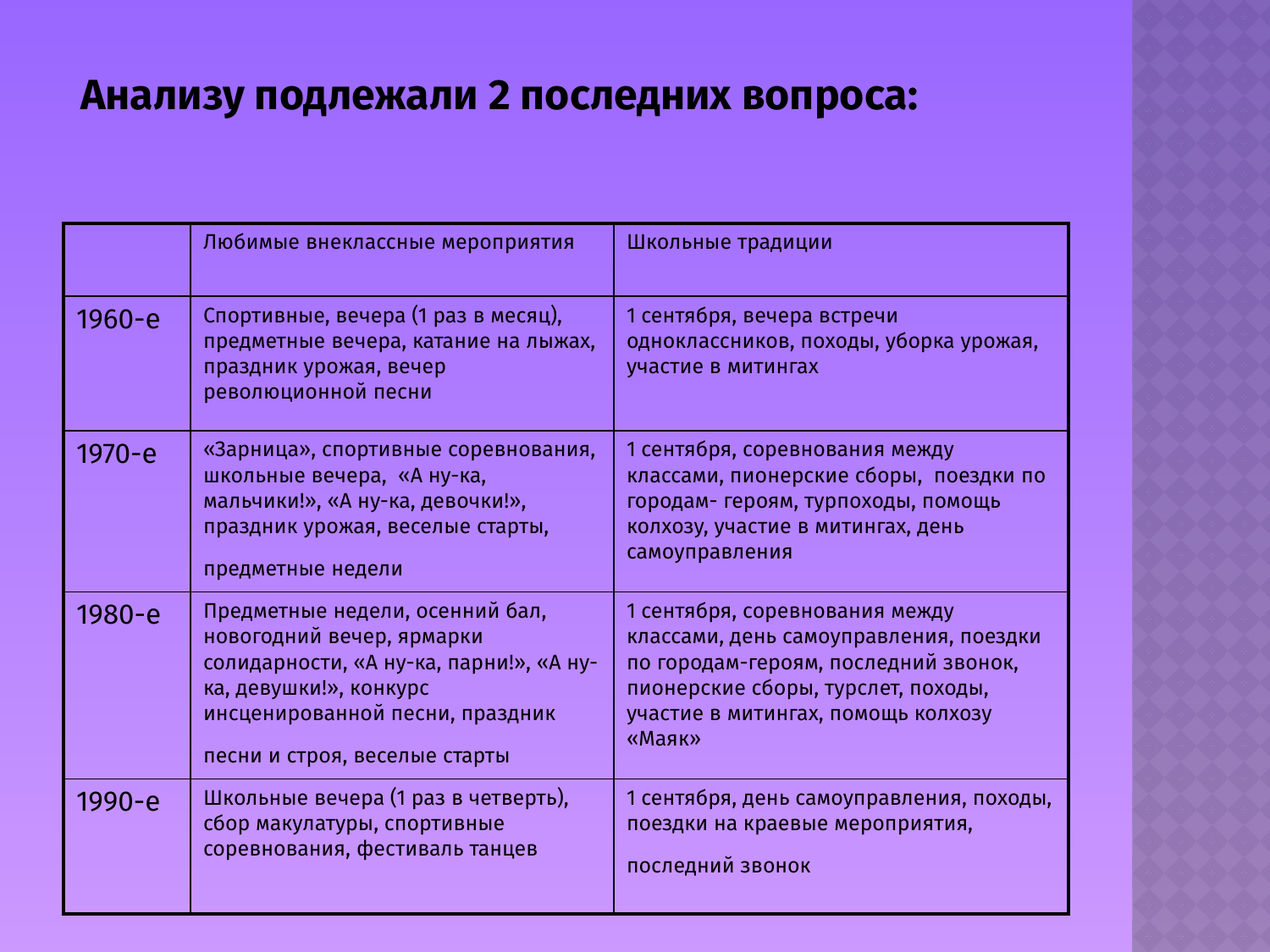

# Анализу подлежали 2 последних вопроса:
|  | Любимые внеклассные мероприятия | Школьные традиции |
| --- | --- | --- |
| 1960-е | Спортивные, вечера (1 раз в месяц), предметные вечера, катание на лыжах, праздник урожая, вечер революционной песни | 1 сентября, вечера встречи одноклассников, походы, уборка урожая, участие в митингах |
| 1970-е | «Зарница», спортивные соревнования, школьные вечера, «А ну-ка, мальчики!», «А ну-ка, девочки!», праздник урожая, веселые старты, предметные недели | 1 сентября, соревнования между классами, пионерские сборы, поездки по городам- героям, турпоходы, помощь колхозу, участие в митингах, день самоуправления |
| 1980-е | Предметные недели, осенний бал, новогодний вечер, ярмарки солидарности, «А ну-ка, парни!», «А ну-ка, девушки!», конкурс инсценированной песни, праздник песни и строя, веселые старты | 1 сентября, соревнования между классами, день самоуправления, поездки по городам-героям, последний звонок, пионерские сборы, турслет, походы, участие в митингах, помощь колхозу «Маяк» |
| 1990-е | Школьные вечера (1 раз в четверть), сбор макулатуры, спортивные соревнования, фестиваль танцев | 1 сентября, день самоуправления, походы, поездки на краевые мероприятия, последний звонок |